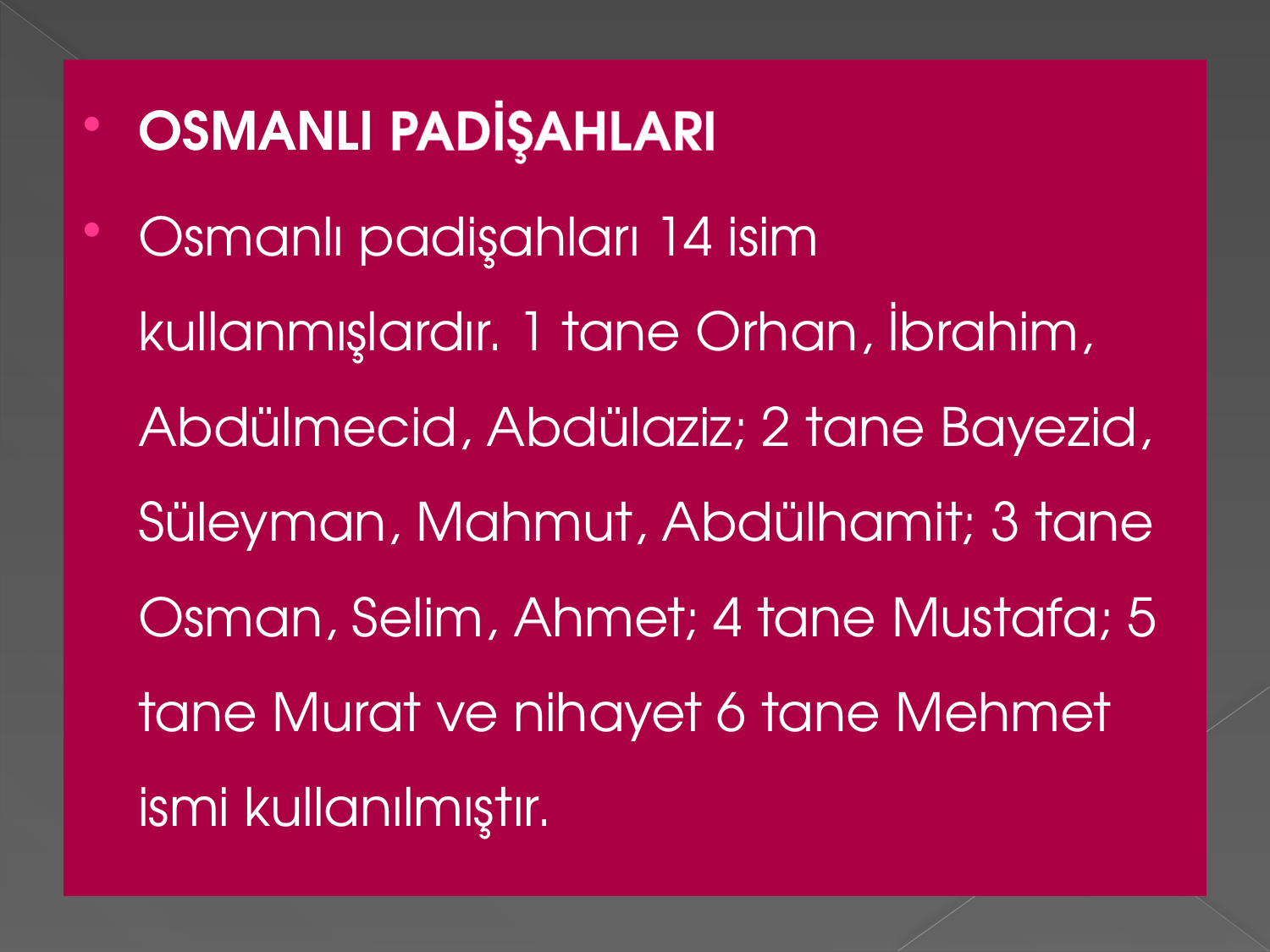

OSMANLI PADİŞAHLARI
Osmanlı padişahları 14 isim kullanmışlardır. 1 tane Orhan, İbrahim, Abdülmecid, Abdülaziz; 2 tane Bayezid, Süleyman, Mahmut, Abdülhamit; 3 tane Osman, Selim, Ahmet; 4 tane Mustafa; 5 tane Murat ve nihayet 6 tane Mehmet ismi kullanılmıştır.